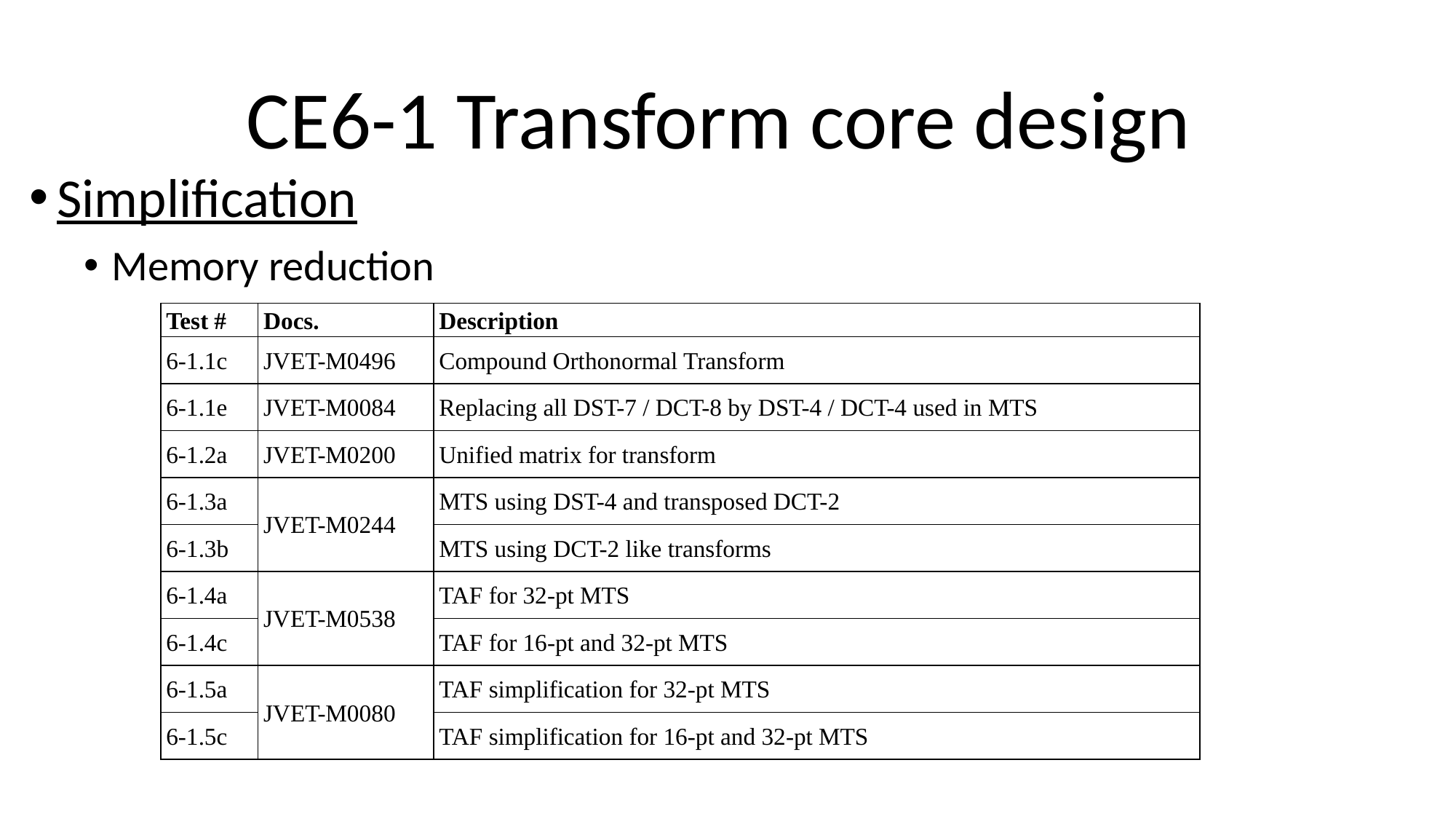

# CE6-1 Transform core design
Simplification
Memory reduction

| Test # | Docs. | Description |
| --- | --- | --- |
| 6-1.1c | JVET-M0496 | Compound Orthonormal Transform |
| 6-1.1e | JVET-M0084 | Replacing all DST-7 / DCT-8 by DST-4 / DCT-4 used in MTS |
| 6-1.2a | JVET-M0200 | Unified matrix for transform |
| 6-1.3a | JVET-M0244 | MTS using DST-4 and transposed DCT-2 |
| 6-1.3b |  | MTS using DCT-2 like transforms |
| 6-1.4a | JVET-M0538 | TAF for 32-pt MTS |
| 6-1.4c |  | TAF for 16-pt and 32-pt MTS |
| 6-1.5a | JVET-M0080 | TAF simplification for 32-pt MTS |
| 6-1.5c |  | TAF simplification for 16-pt and 32-pt MTS |